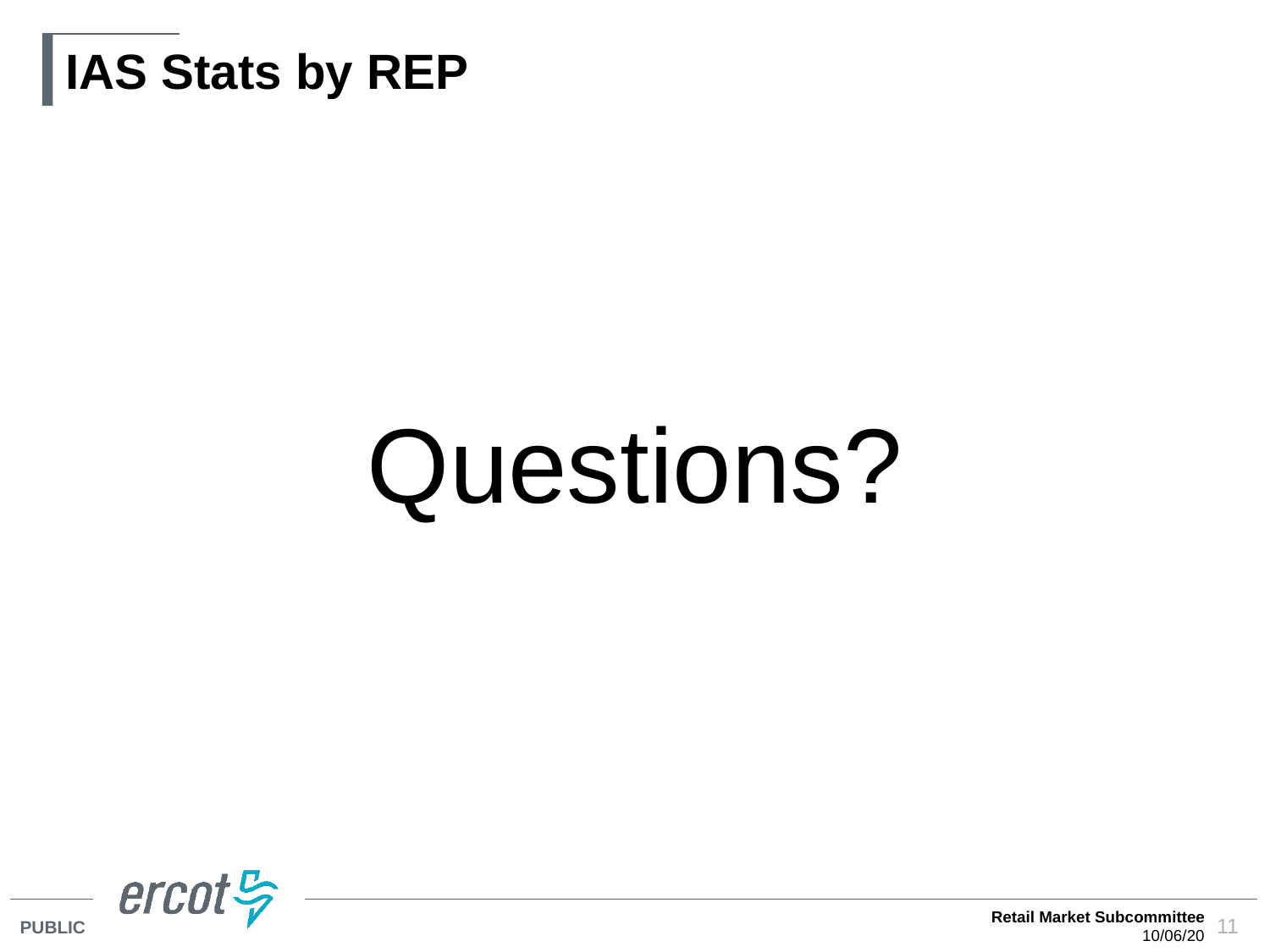

# IAS Stats by REP

Questions?

Retail Market Subcommittee
10/06/20
11